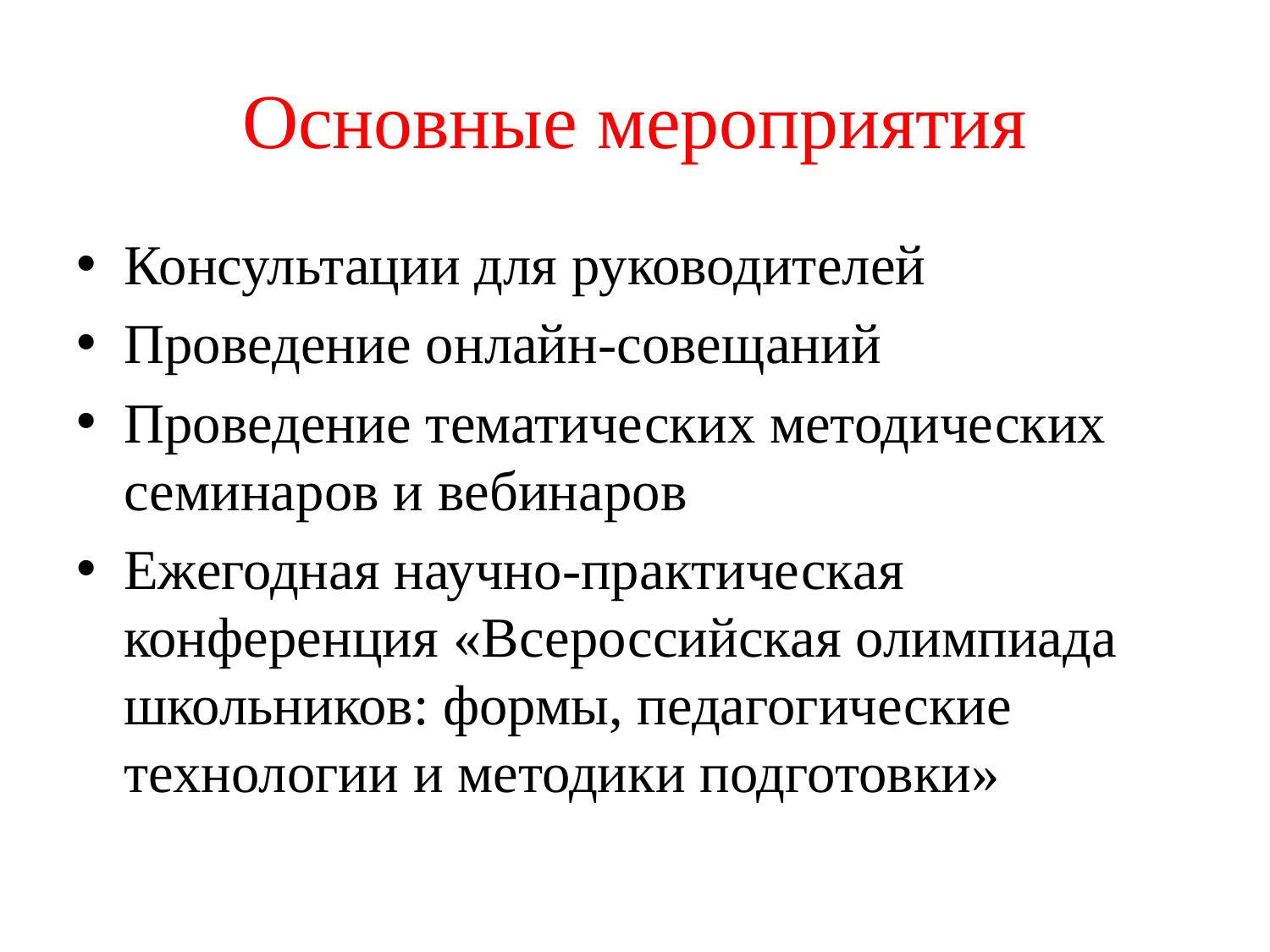

# Основные мероприятия
Консультации для руководителей
Проведение онлайн-совещаний
Проведение тематических методических семинаров и вебинаров
Ежегодная научно-практическая конференция «Всероссийская олимпиада школьников: формы, педагогические технологии и методики подготовки»